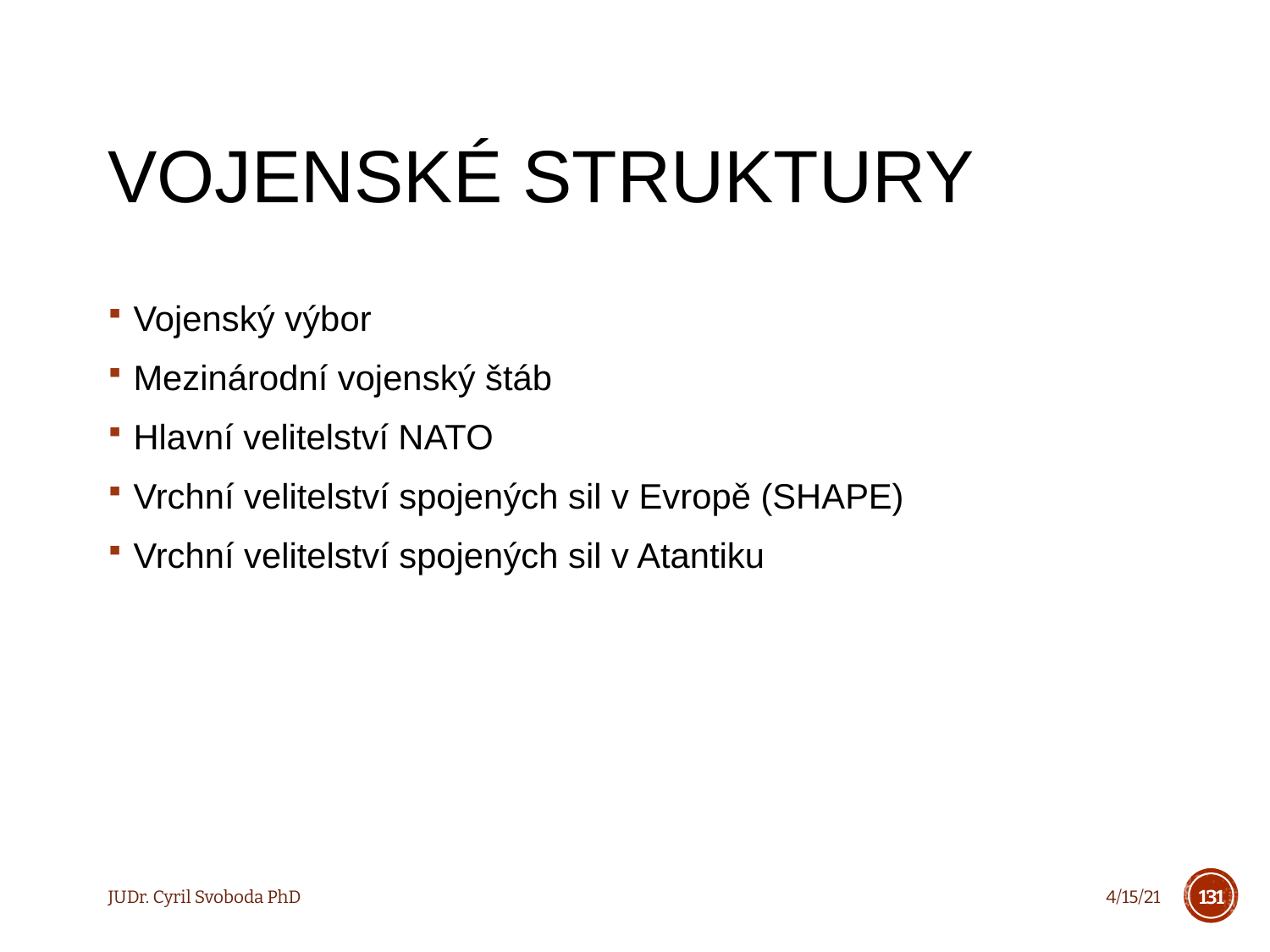

# Vojenské struktury
Vojenský výbor
Mezinárodní vojenský štáb
Hlavní velitelství NATO
Vrchní velitelství spojených sil v Evropě (SHAPE)
Vrchní velitelství spojených sil v Atantiku

JUDr. Cyril Svoboda PhD
4/15/21
131